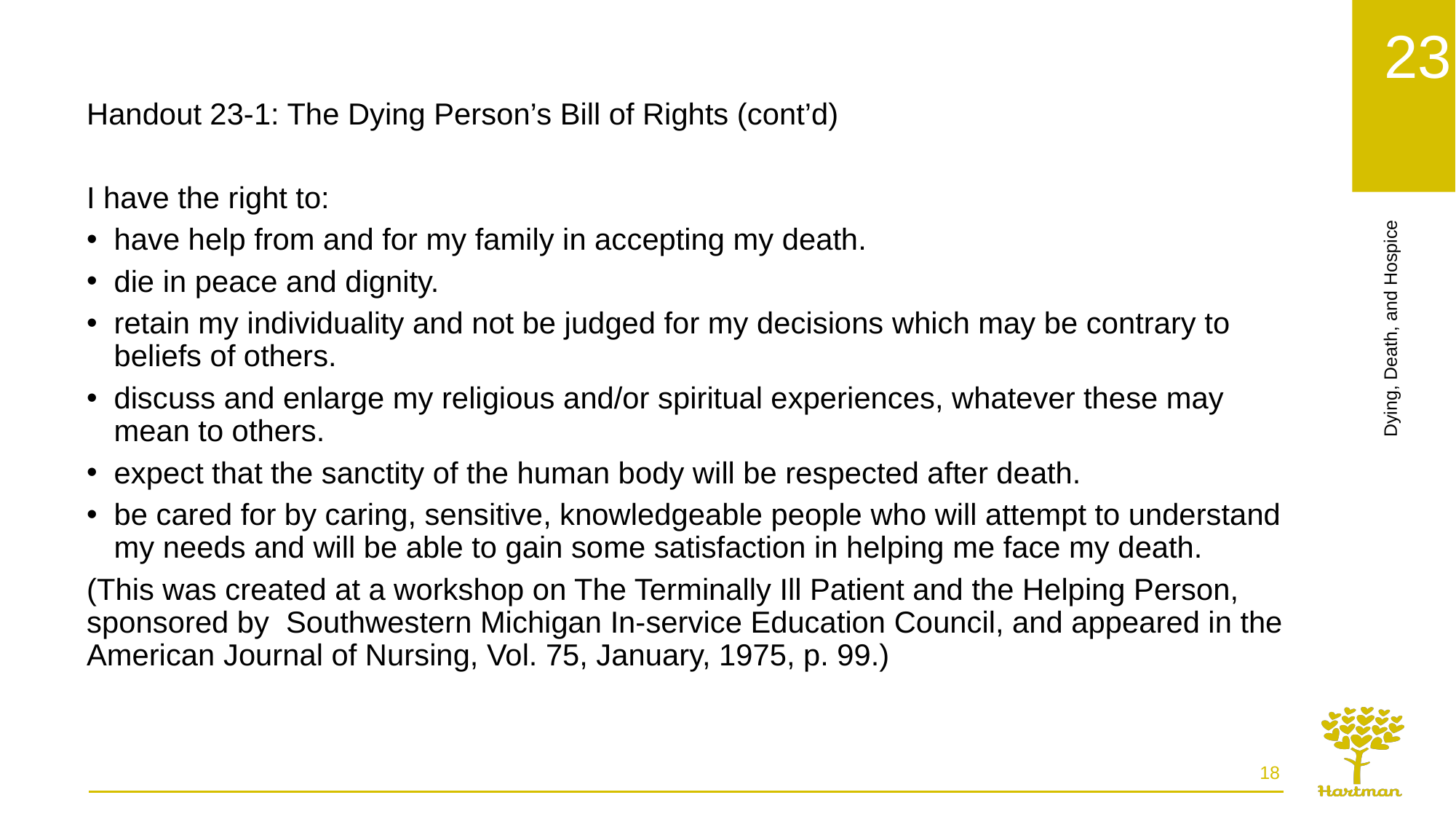

Handout 23-1: The Dying Person’s Bill of Rights (cont’d)

I have the right to:
have help from and for my family in accepting my death.
die in peace and dignity.
retain my individuality and not be judged for my decisions which may be contrary to beliefs of others.
discuss and enlarge my religious and/or spiritual experiences, whatever these may mean to others.
expect that the sanctity of the human body will be respected after death.
be cared for by caring, sensitive, knowledgeable people who will attempt to understand my needs and will be able to gain some satisfaction in helping me face my death.
(This was created at a workshop on The Terminally Ill Patient and the Helping Person, sponsored by  Southwestern Michigan In-service Education Council, and appeared in the American Journal of Nursing, Vol. 75, January, 1975, p. 99.)

18